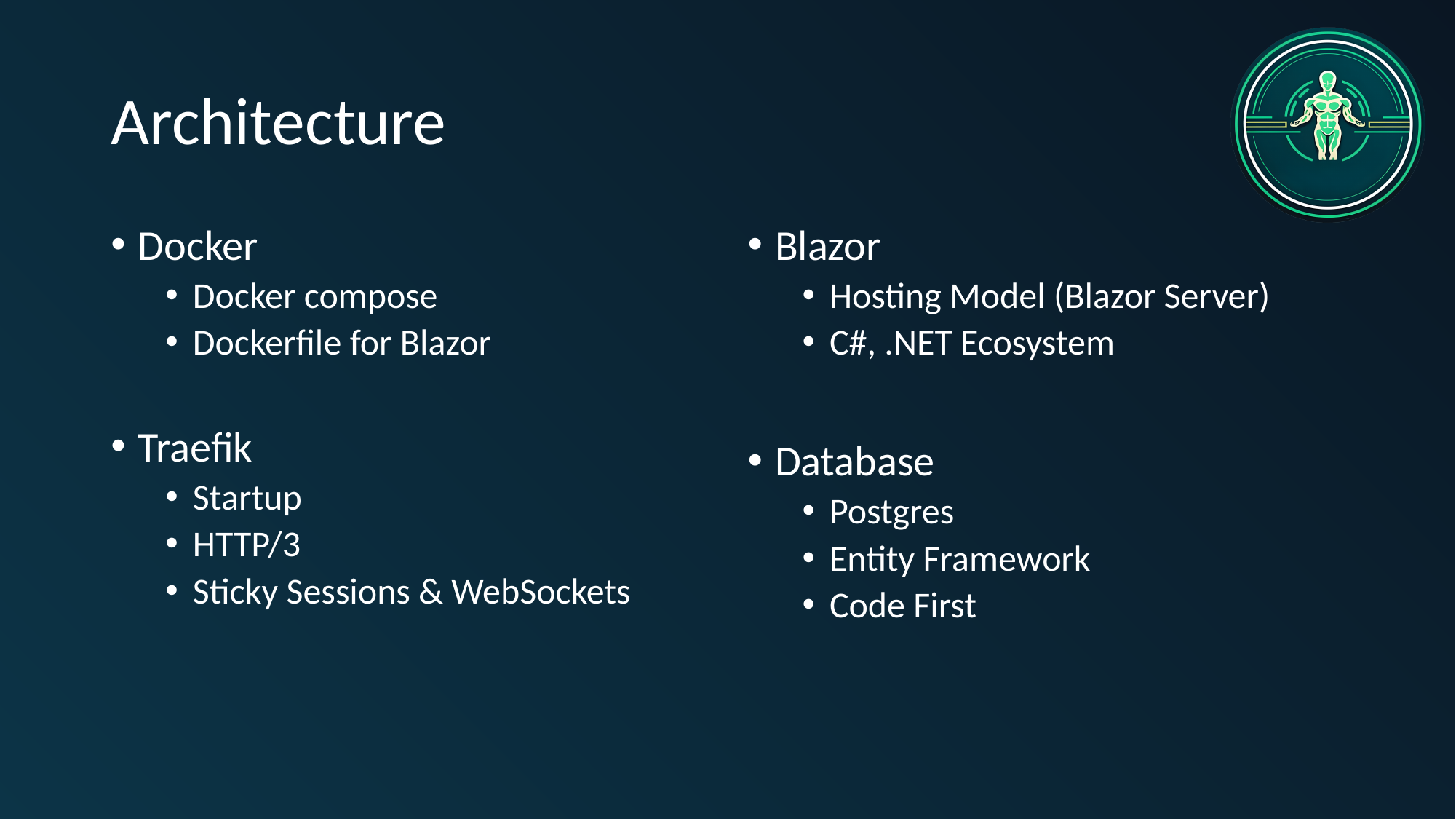

# Architecture
Docker
Docker compose
Dockerfile for Blazor

Traefik
Startup
HTTP/3
Sticky Sessions & WebSockets
Blazor
Hosting Model (Blazor Server)
C#, .NET Ecosystem

Database
Postgres
Entity Framework
Code First